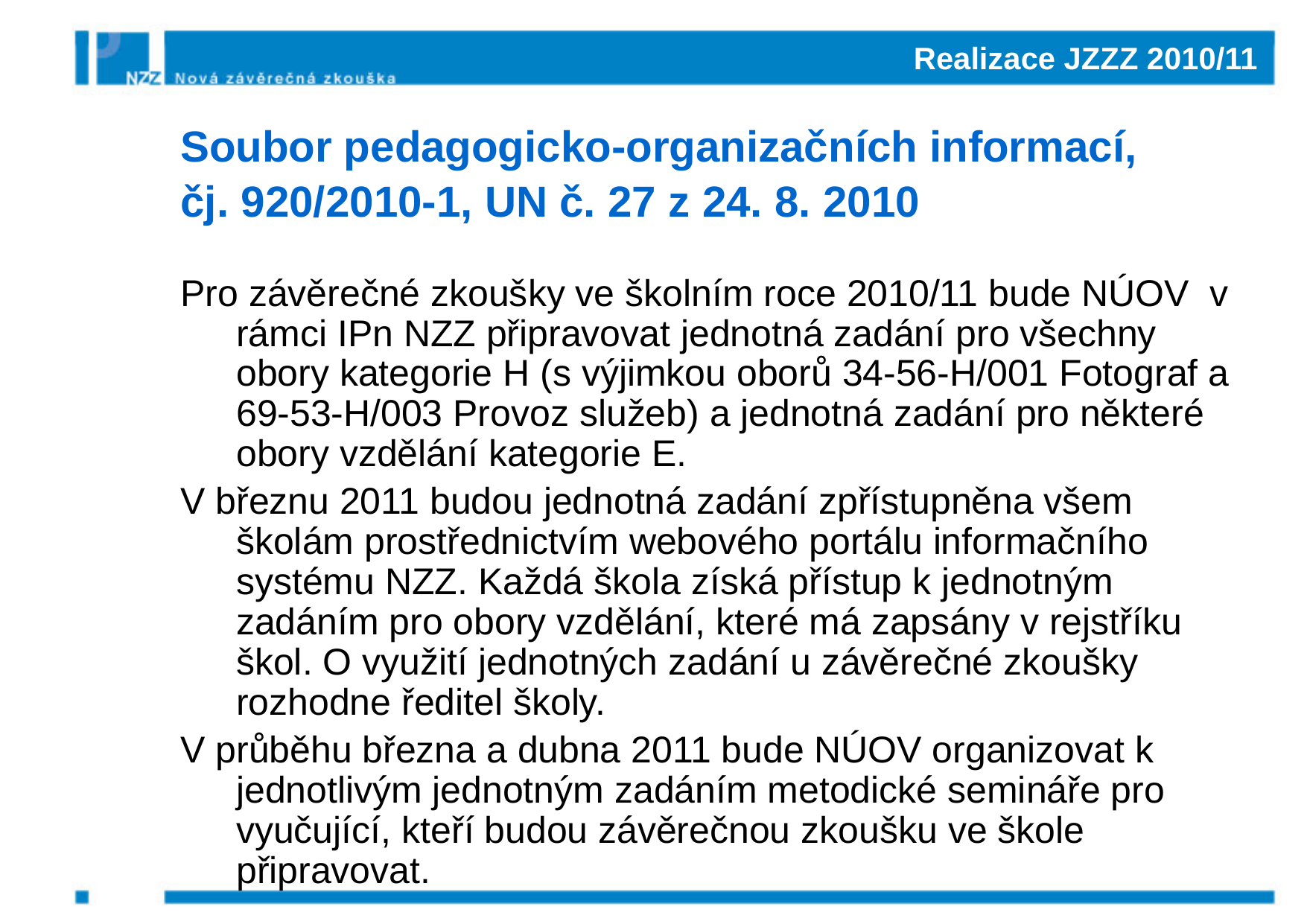

# Realizace JZZZ 2010/11
Soubor pedagogicko-organizačních informací,
čj. 920/2010-1, UN č. 27 z 24. 8. 2010

Pro závěrečné zkoušky ve školním roce 2010/11 bude NÚOV  v rámci IPn NZZ připravovat jednotná zadání pro všechny obory kategorie H (s výjimkou oborů 34-56-H/001 Fotograf a 69-53-H/003 Provoz služeb) a jednotná zadání pro některé obory vzdělání kategorie E.
V březnu 2011 budou jednotná zadání zpřístupněna všem školám prostřednictvím webového portálu informačního systému NZZ. Každá škola získá přístup k jednotným zadáním pro obory vzdělání, které má zapsány v rejstříku škol. O využití jednotných zadání u závěrečné zkoušky rozhodne ředitel školy.
V průběhu března a dubna 2011 bude NÚOV organizovat k jednotlivým jednotným zadáním metodické semináře pro vyučující, kteří budou závěrečnou zkoušku ve škole připravovat.